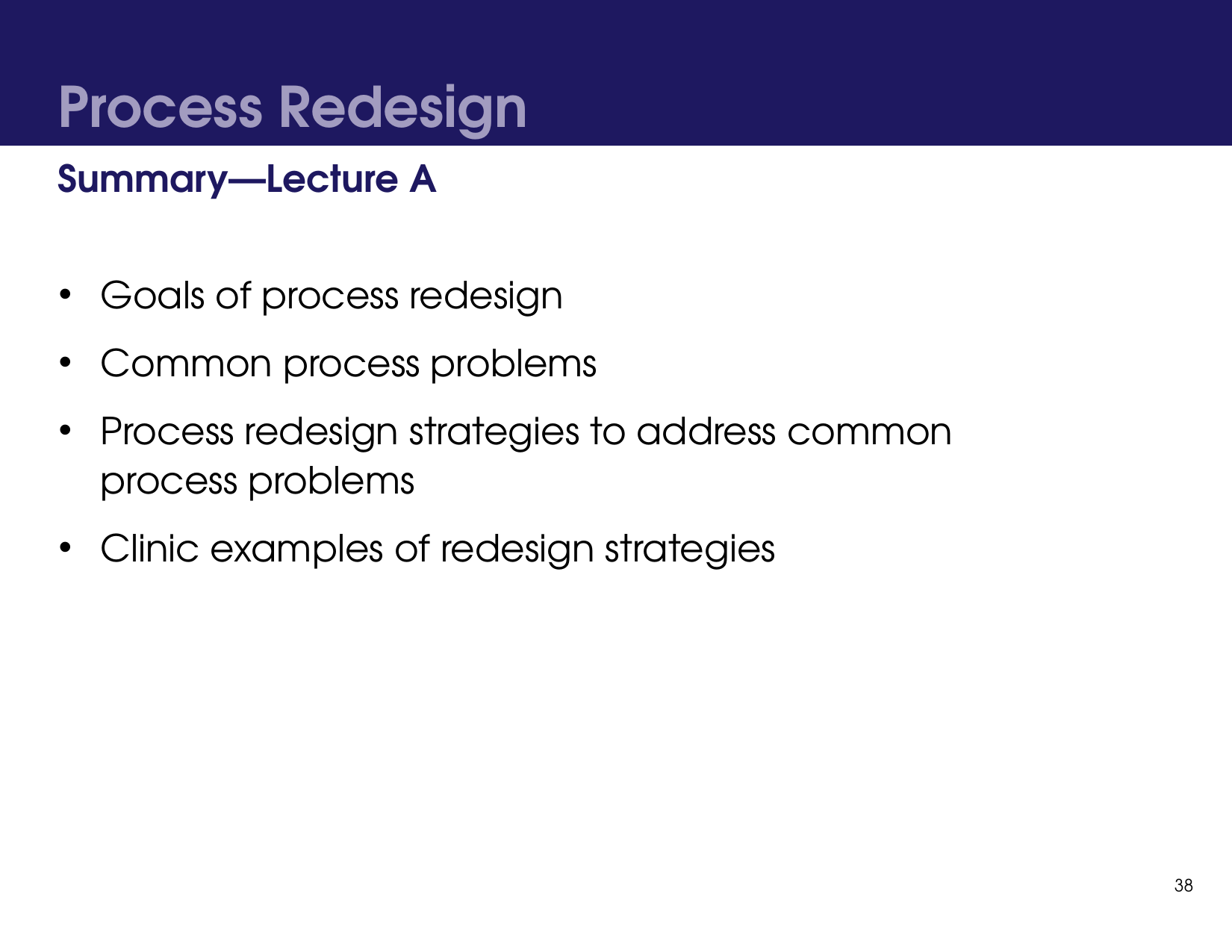

# Process Redesign
Summary—Lecture A
Goals of process redesign
Common process problems
Process redesign strategies to address common process problems
Clinic examples of redesign strategies
38